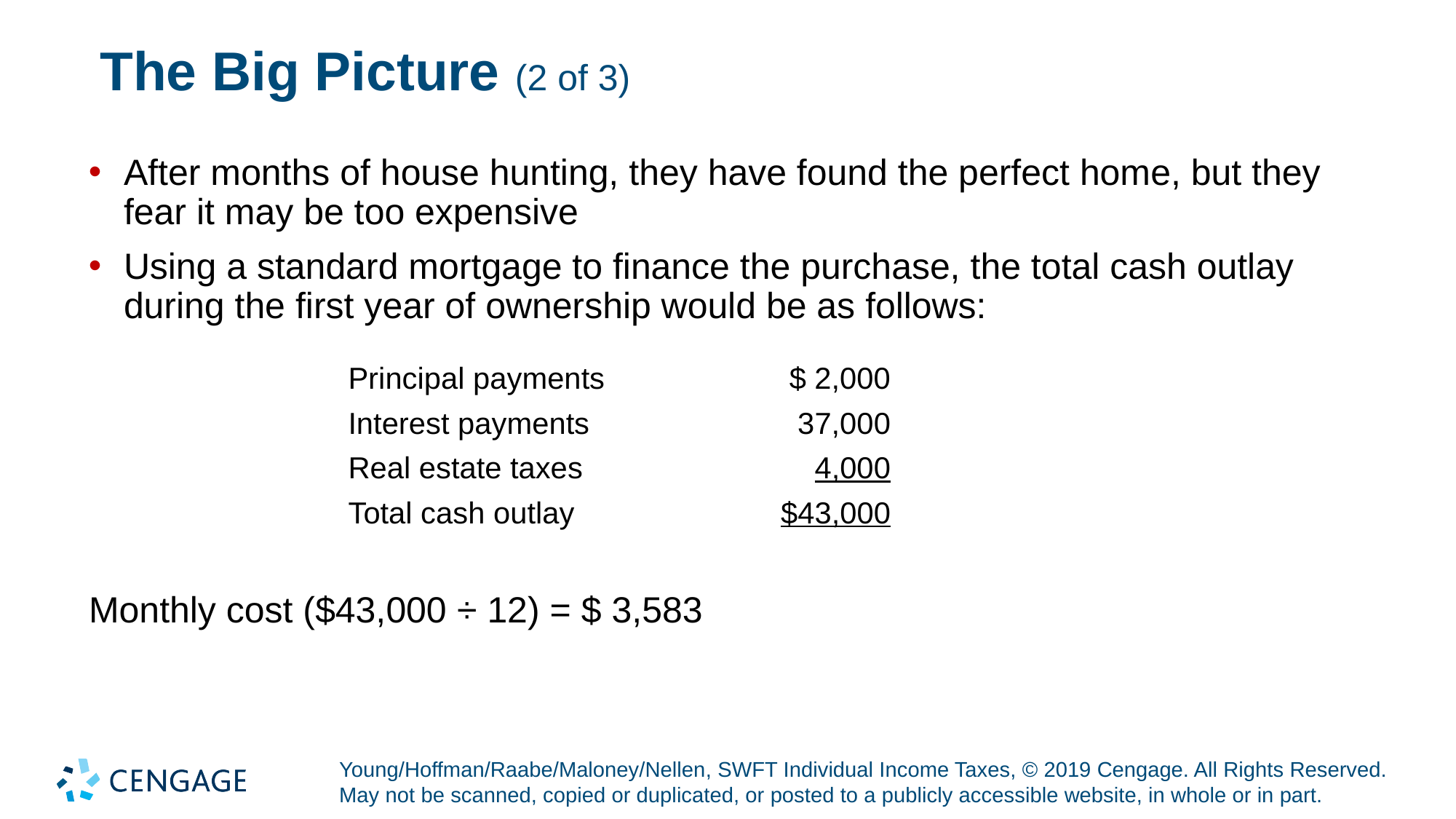

# The Big Picture (2 of 3)
After months of house hunting, they have found the perfect home, but they fear it may be too expensive
Using a standard mortgage to finance the purchase, the total cash outlay during the first year of ownership would be as follows:
| Principal payments | $ 2,000 |
| --- | --- |
| Interest payments | 37,000 |
| Real estate taxes | 4,000 |
| Total cash outlay | $43,000 |
Monthly cost ($43,000 ÷ 12) = $ 3,583